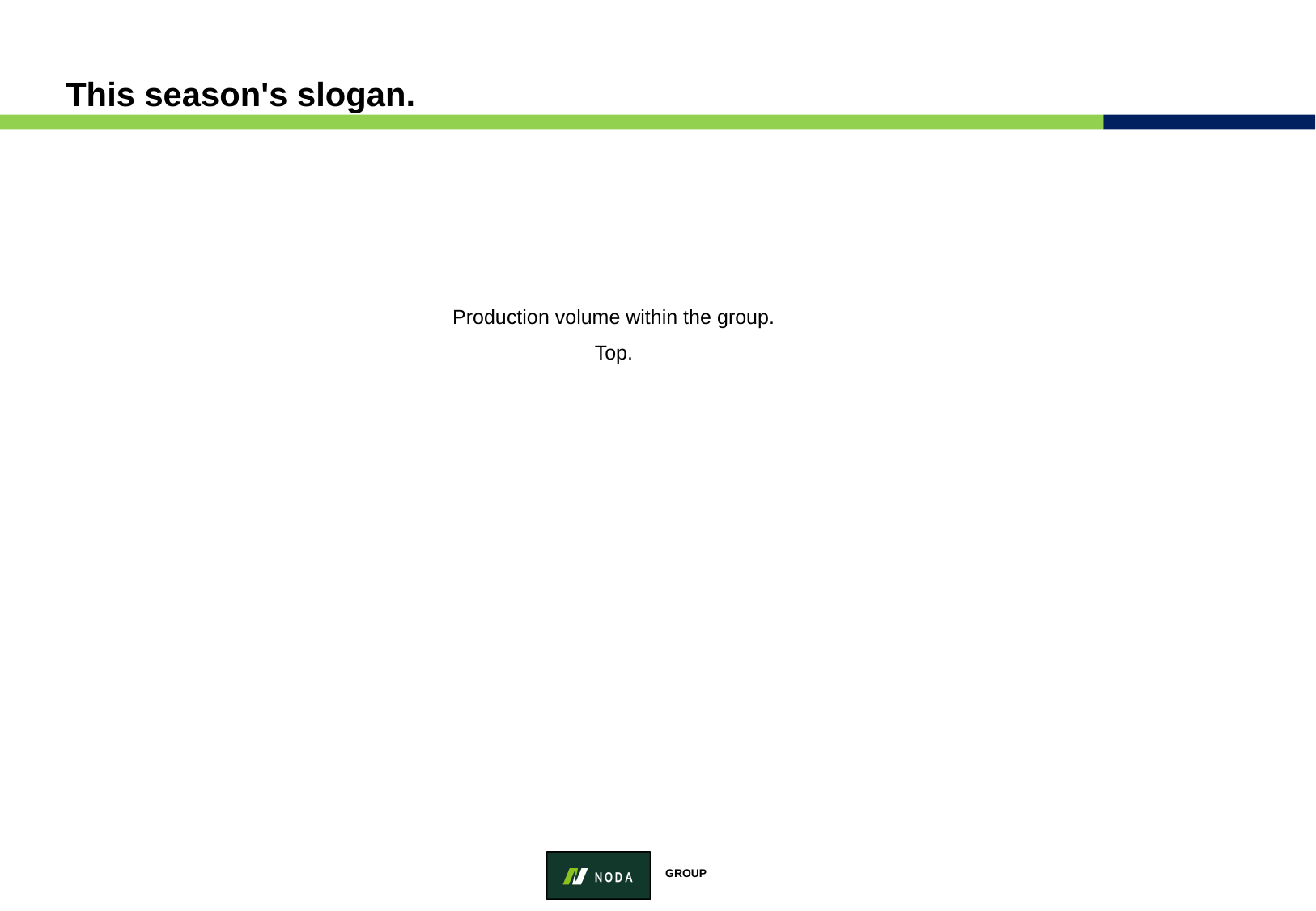

# This season's slogan.
Production volume within the group.
Top.